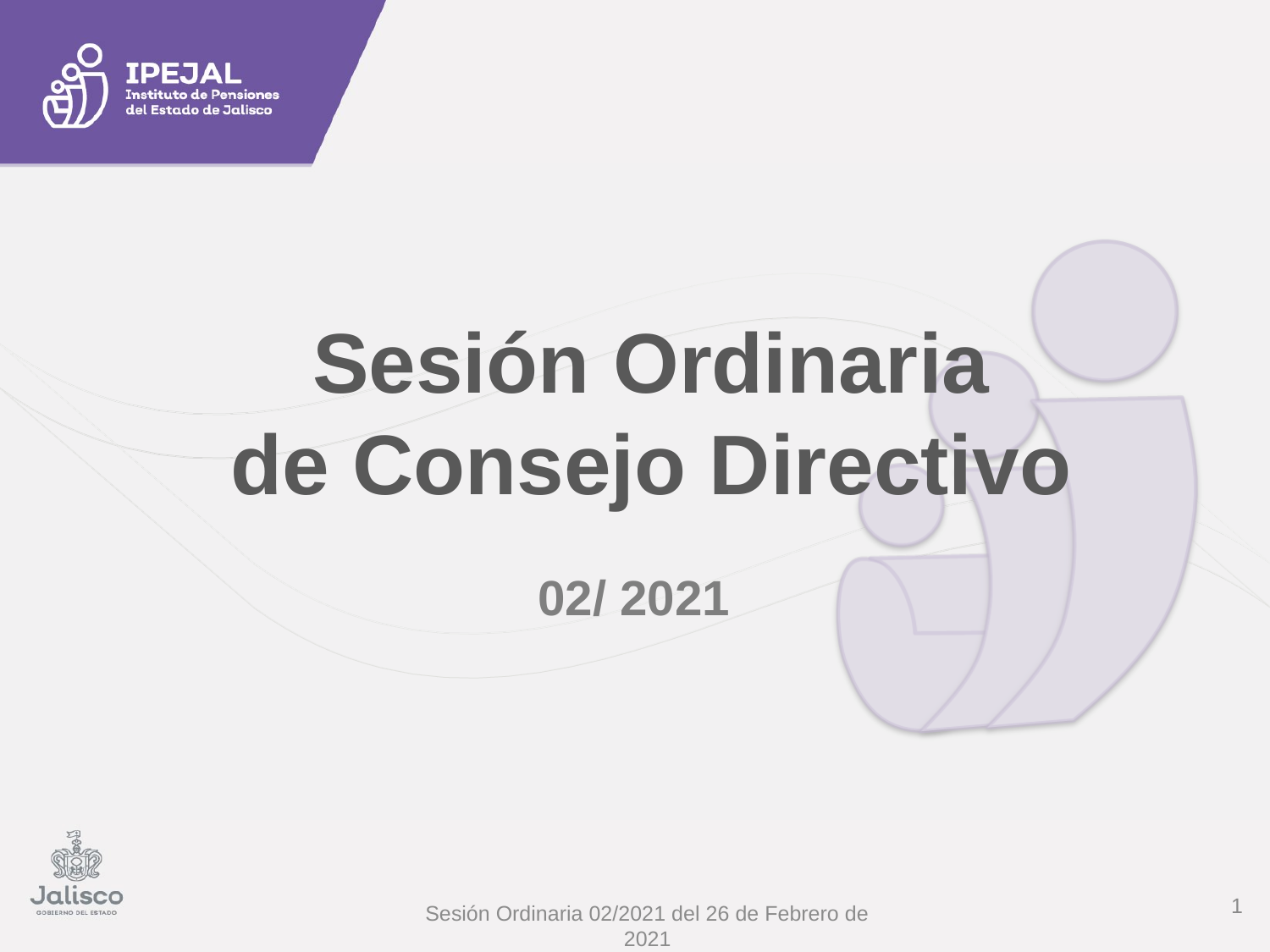

Sesión Ordinaria
de Consejo Directivo

02/ 2021
1
Sesión Ordinaria 02/2021 del 26 de Febrero de 2021